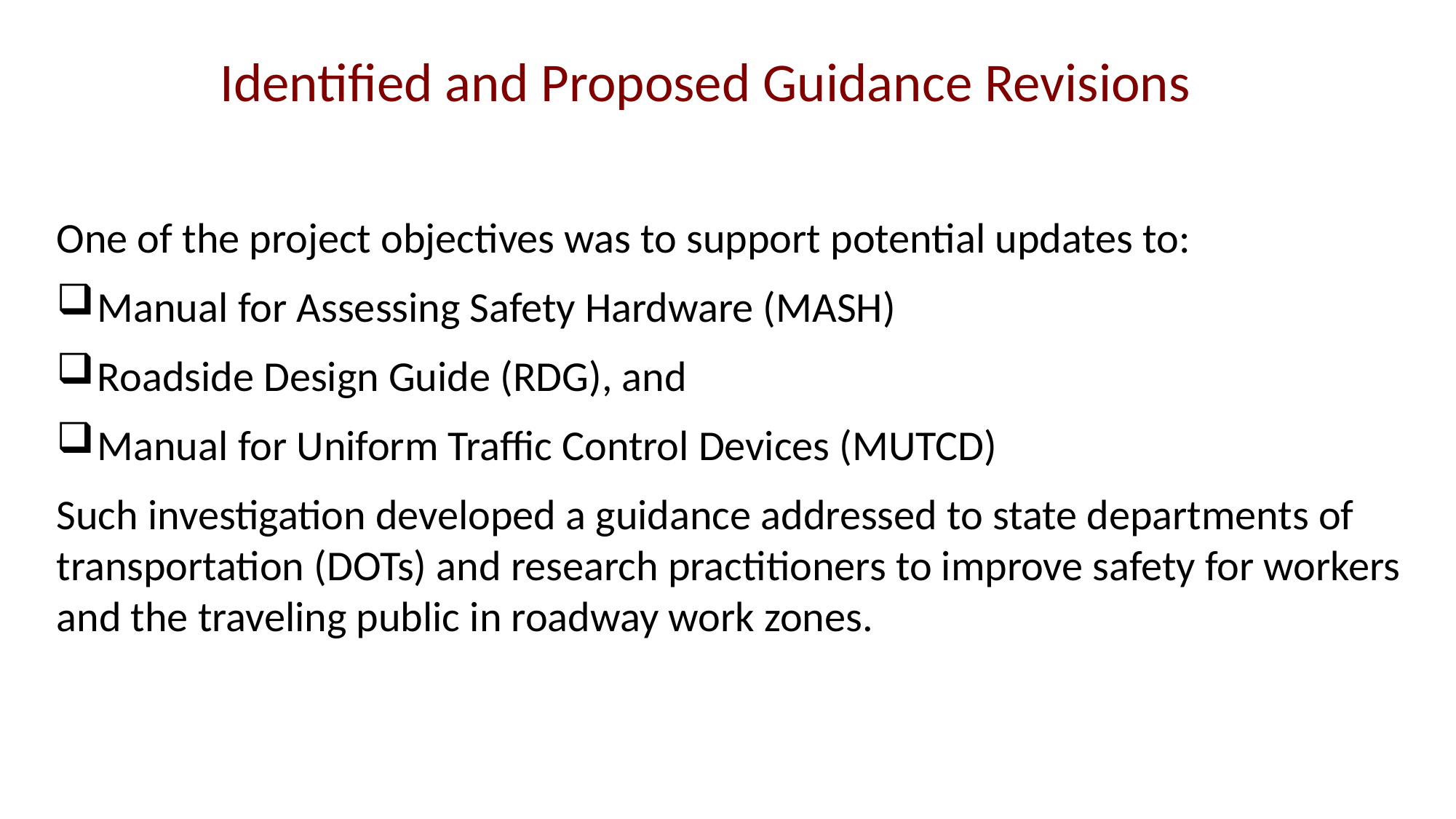

Identified and Proposed Guidance Revisions
One of the project objectives was to support potential updates to:
Manual for Assessing Safety Hardware (MASH)
Roadside Design Guide (RDG), and
Manual for Uniform Traffic Control Devices (MUTCD)
Such investigation developed a guidance addressed to state departments of transportation (DOTs) and research practitioners to improve safety for workers and the traveling public in roadway work zones.
45